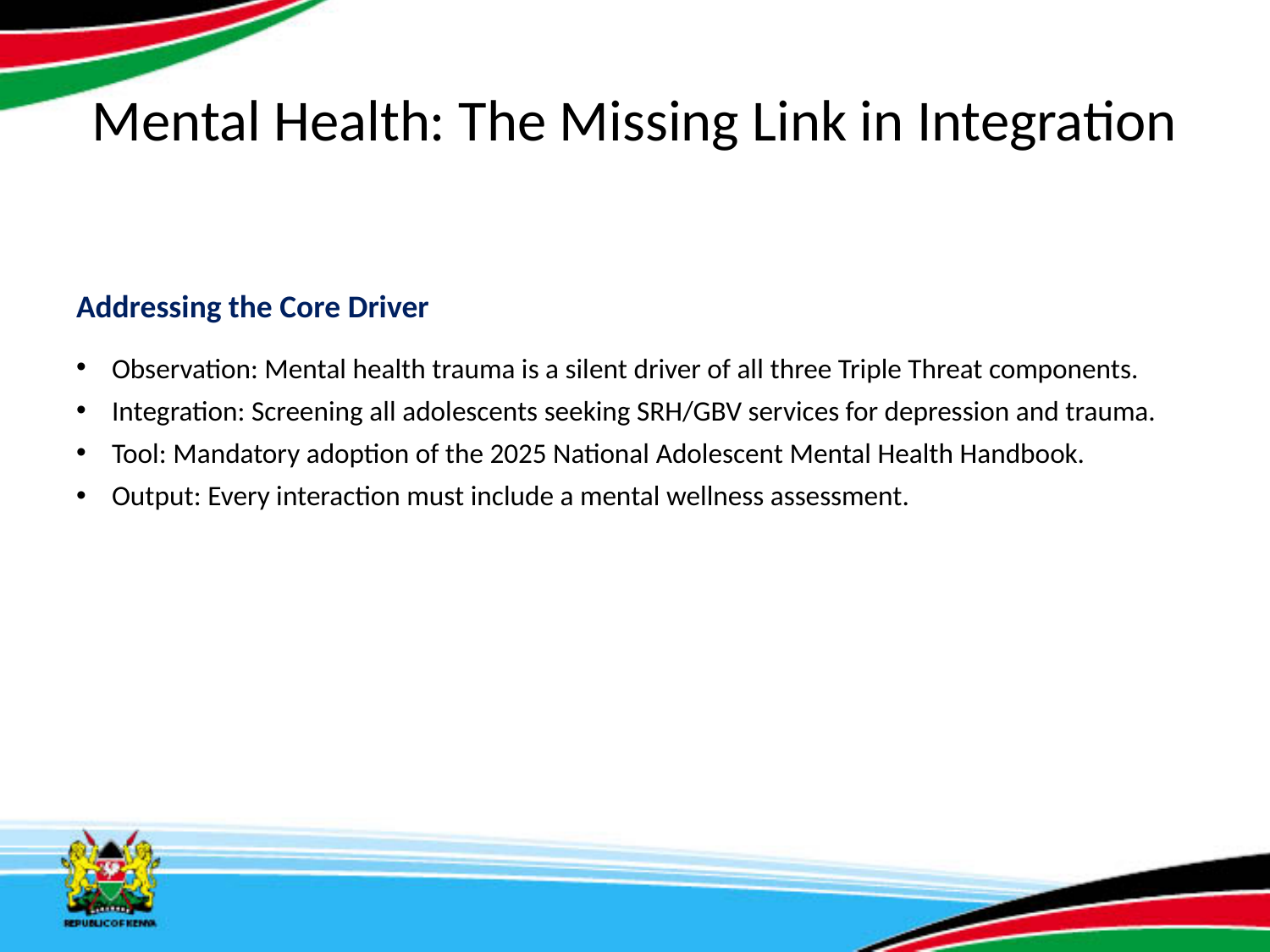

# Mental Health: The Missing Link in Integration

Addressing the Core Driver
Observation: Mental health trauma is a silent driver of all three Triple Threat components.
Integration: Screening all adolescents seeking SRH/GBV services for depression and trauma.
Tool: Mandatory adoption of the 2025 National Adolescent Mental Health Handbook.
Output: Every interaction must include a mental wellness assessment.